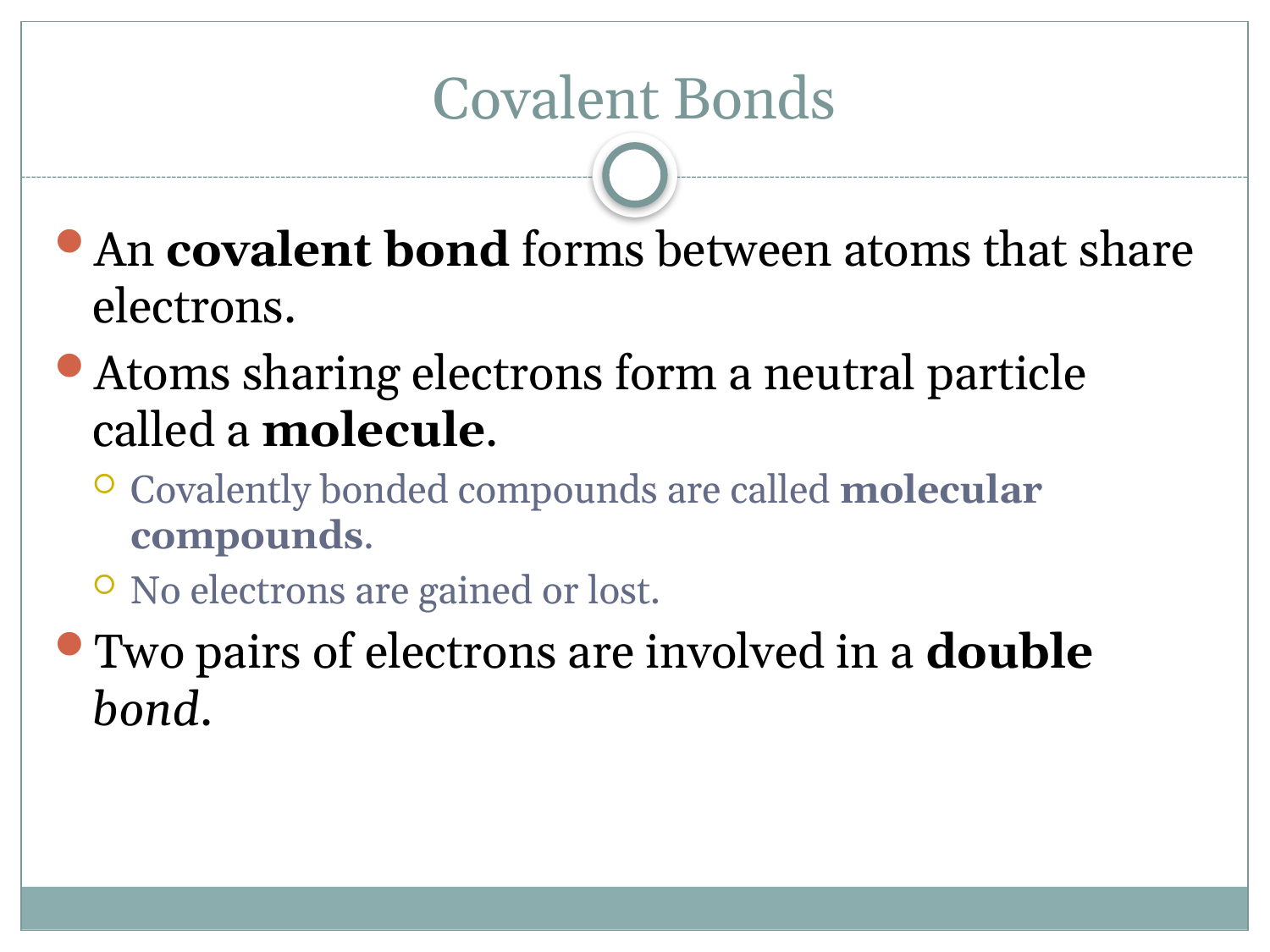

# Covalent Bonds
An covalent bond forms between atoms that share electrons.
Atoms sharing electrons form a neutral particle called a molecule.
Covalently bonded compounds are called molecular compounds.
No electrons are gained or lost.
Two pairs of electrons are involved in a double bond.